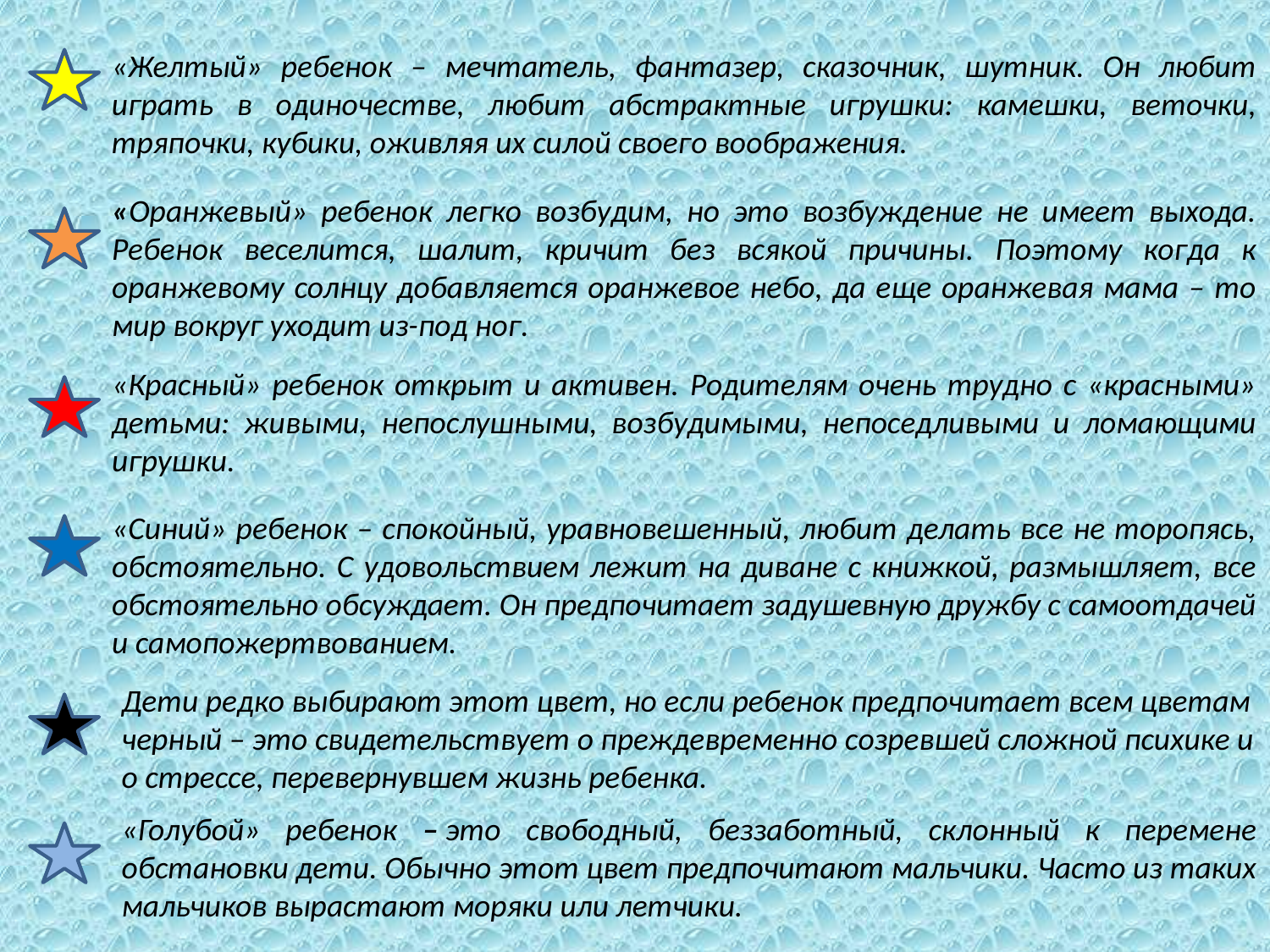

«Желтый» ребенок – мечтатель, фантазер, сказочник, шутник. Он любит играть в одиночестве, любит абстрактные игрушки: камешки, веточки, тряпочки, кубики, оживляя их силой своего воображения.

«Оранжевый» ребенок легко возбудим, но это возбуждение не имеет выхода. Ребенок веселится, шалит, кричит без всякой причины. Поэтому когда к оранжевому солнцу добавляется оранжевое небо, да еще оранжевая мама – то мир вокруг уходит из-под ног.

«Красный» ребенок открыт и активен. Родителям очень трудно с «красными» детьми: живыми, непослушными, возбудимыми, непоседливыми и ломающими игрушки.

«Синий» ребенок – спокойный, уравновешенный, любит делать все не торопясь, обстоятельно. С удовольствием лежит на диване с книжкой, размышляет, все обстоятельно обсуждает. Он предпочитает задушевную дружбу с самоотдачей и самопожертвованием.

Дети редко выбирают этот цвет, но если ребенок предпочитает всем цветам черный – это свидетельствует о преждевременно созревшей сложной психике и о стрессе, перевернувшем жизнь ребенка.

«Голубой» ребенок – это свободный, беззаботный, склонный к перемене обстановки дети. Обычно этот цвет предпочитают мальчики. Часто из таких мальчиков вырастают моряки или летчики.